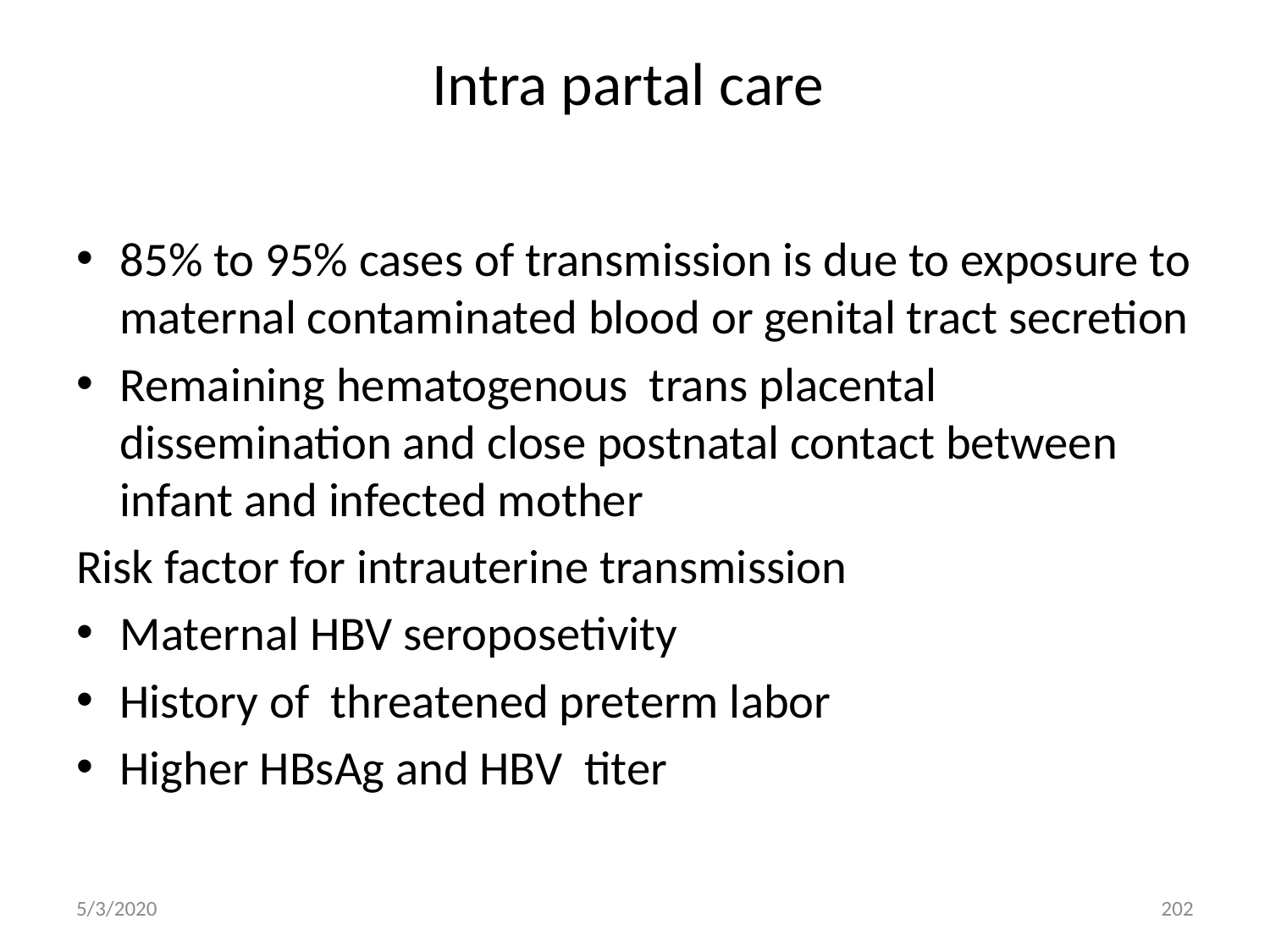

# Intra partal care
85% to 95% cases of transmission is due to exposure to maternal contaminated blood or genital tract secretion
Remaining hematogenous  trans placental dissemination and close postnatal contact between infant and infected mother
Risk factor for intrauterine transmission
Maternal HBV seroposetivity
History of  threatened preterm labor
Higher HBsAg and HBV  titer

5/3/2020
202